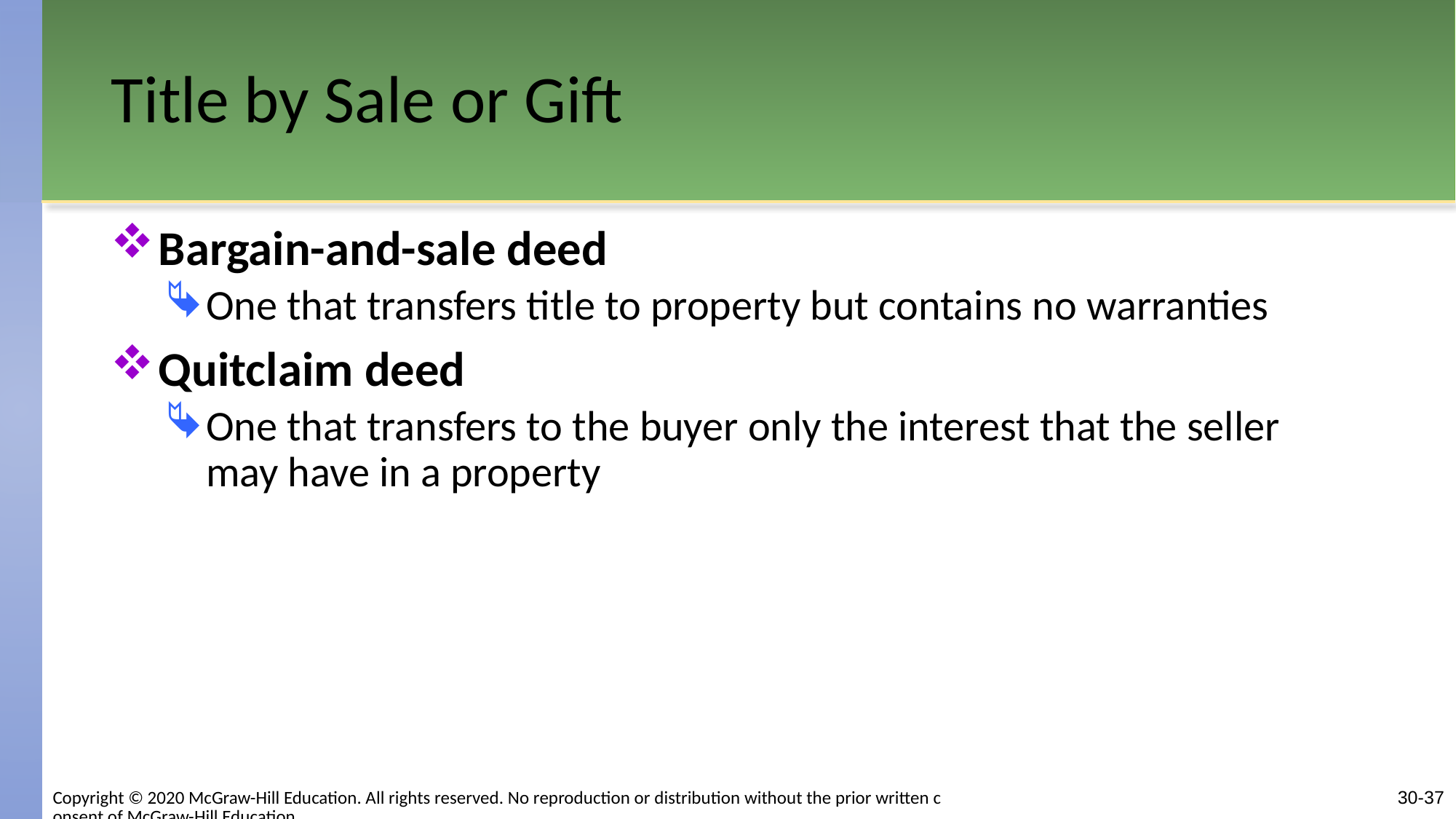

# Title by Sale or Gift
Bargain-and-sale deed
One that transfers title to property but contains no warranties
Quitclaim deed
One that transfers to the buyer only the interest that the seller may have in a property

Copyright © 2020 McGraw-Hill Education. All rights reserved. No reproduction or distribution without the prior written consent of McGraw-Hill Education.
30-37